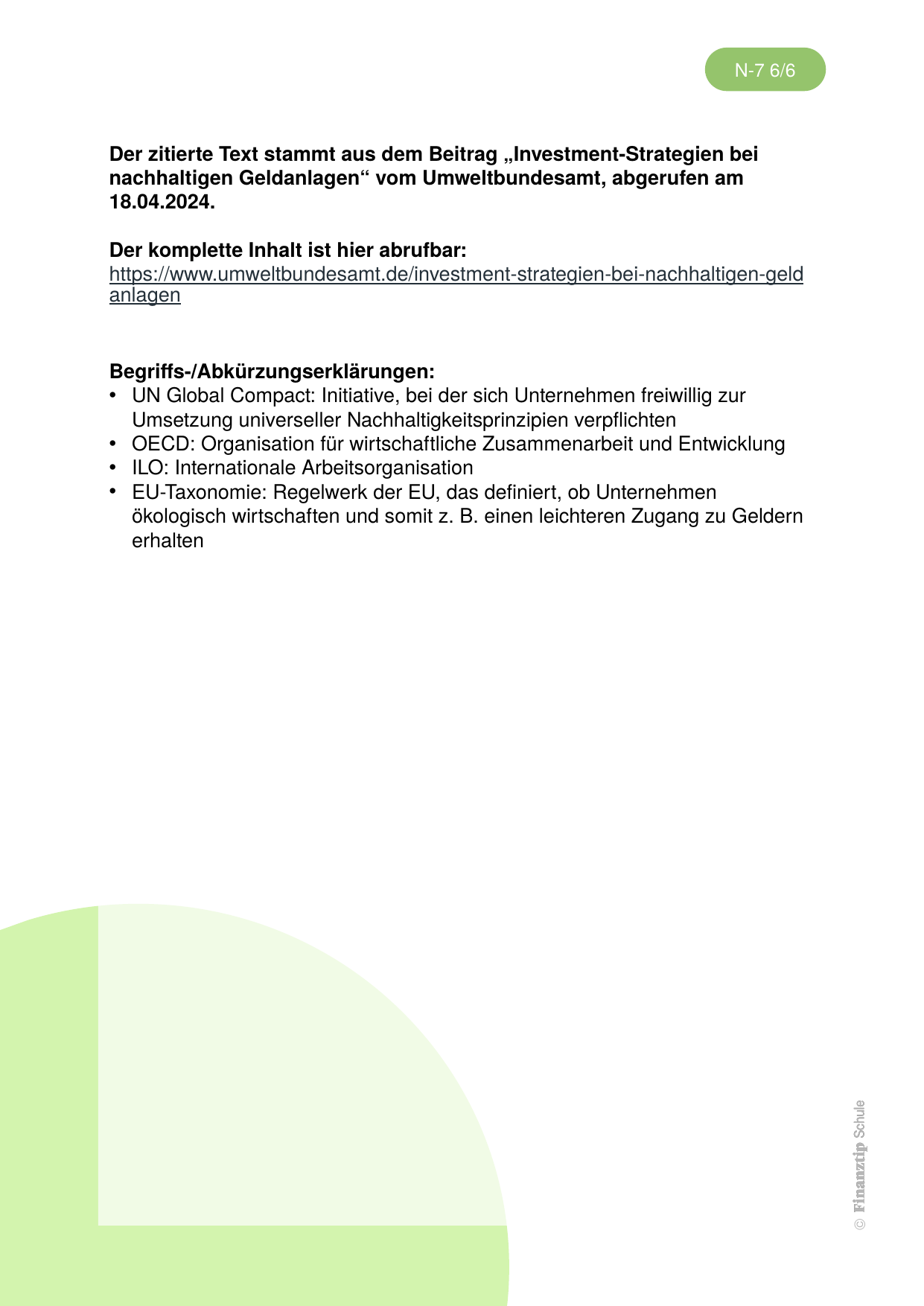

Der zitierte Text stammt aus dem Beitrag „Investment-Strategien bei nachhaltigen Geldanlagen“ vom Umweltbundesamt, abgerufen am 18.04.2024.

Der komplette Inhalt ist hier abrufbar:
https://www.umweltbundesamt.de/investment-strategien-bei-nachhaltigen-geldanlagen

Begriffs-/Abkürzungserklärungen:
UN Global Compact: Initiative, bei der sich Unternehmen freiwillig zur Umsetzung universeller Nachhaltigkeitsprinzipien verpflichten
OECD: Organisation für wirtschaftliche Zusammenarbeit und Entwicklung
ILO: Internationale Arbeitsorganisation
EU-Taxonomie: Regelwerk der EU, das definiert, ob Unternehmen ökologisch wirtschaften und somit z. B. einen leichteren Zugang zu Geldern erhalten